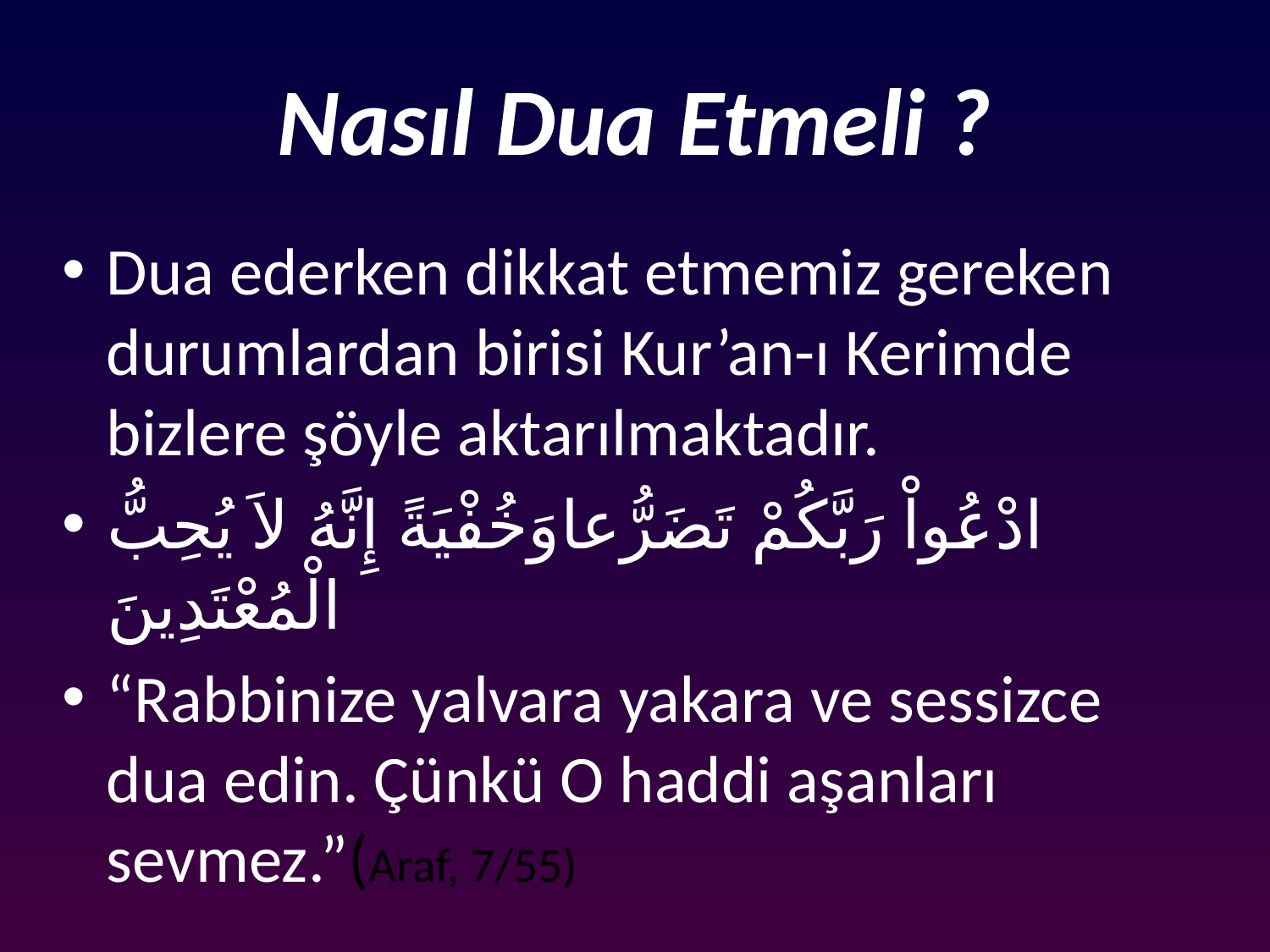

# Nasıl Dua Etmeli ?
Dua ederken dikkat etmemiz gereken durumlardan birisi Kur’an-ı Kerimde bizlere şöyle aktarılmaktadır.
ادْعُواْ رَبَّكُمْ تَضَرُّعاوَخُفْيَةً إِنَّهُ لاَ يُحِبُّ الْمُعْتَدِينَ
“Rabbinize yalvara yakara ve sessizce dua edin. Çünkü O haddi aşanları sevmez.”(Araf, 7/55)